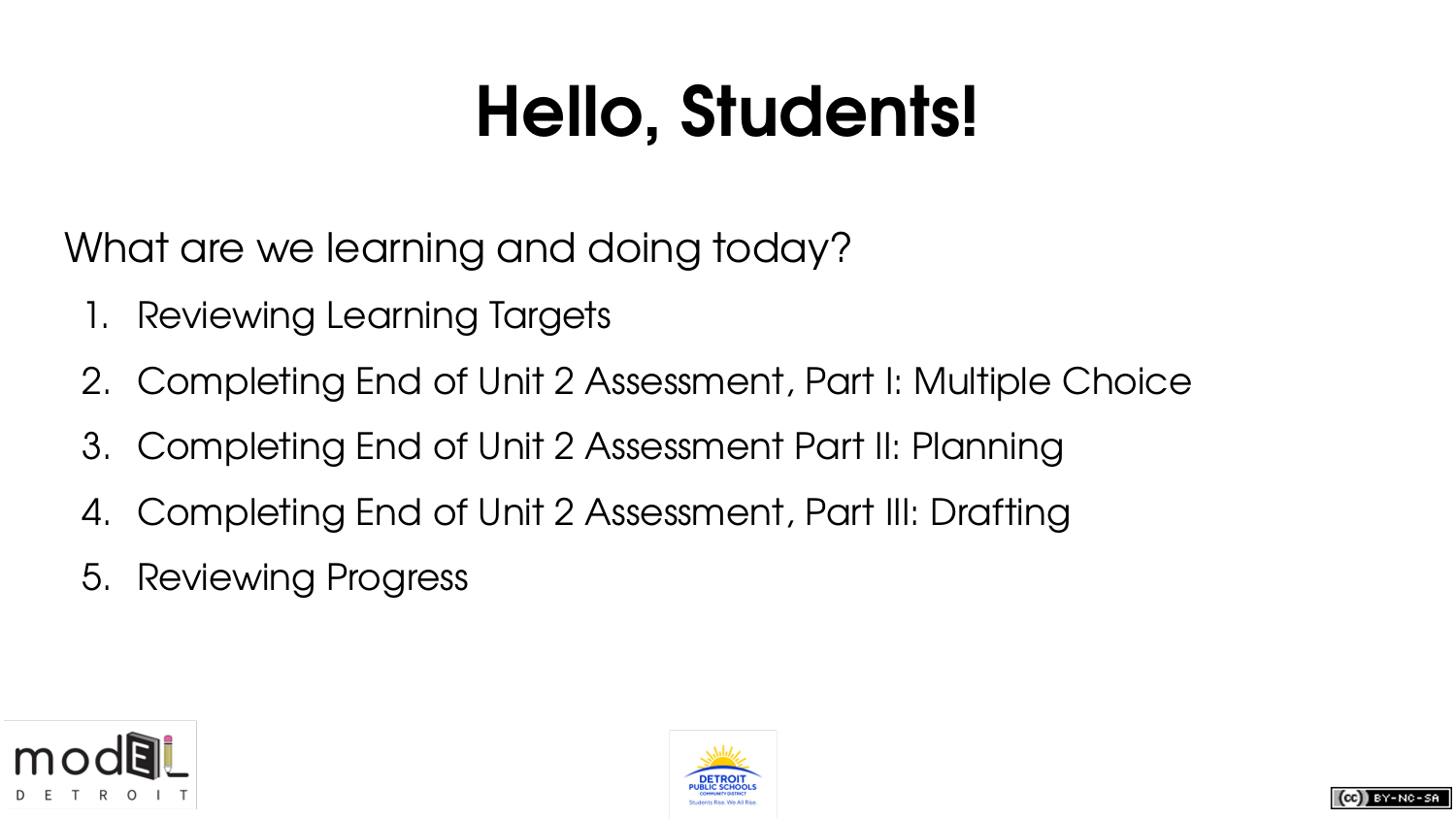

# Hello, Students!
What are we learning and doing today?
Reviewing Learning Targets
Completing End of Unit 2 Assessment, Part I: Multiple Choice
Completing End of Unit 2 Assessment Part II: Planning
Completing End of Unit 2 Assessment, Part III: Drafting
Reviewing Progress